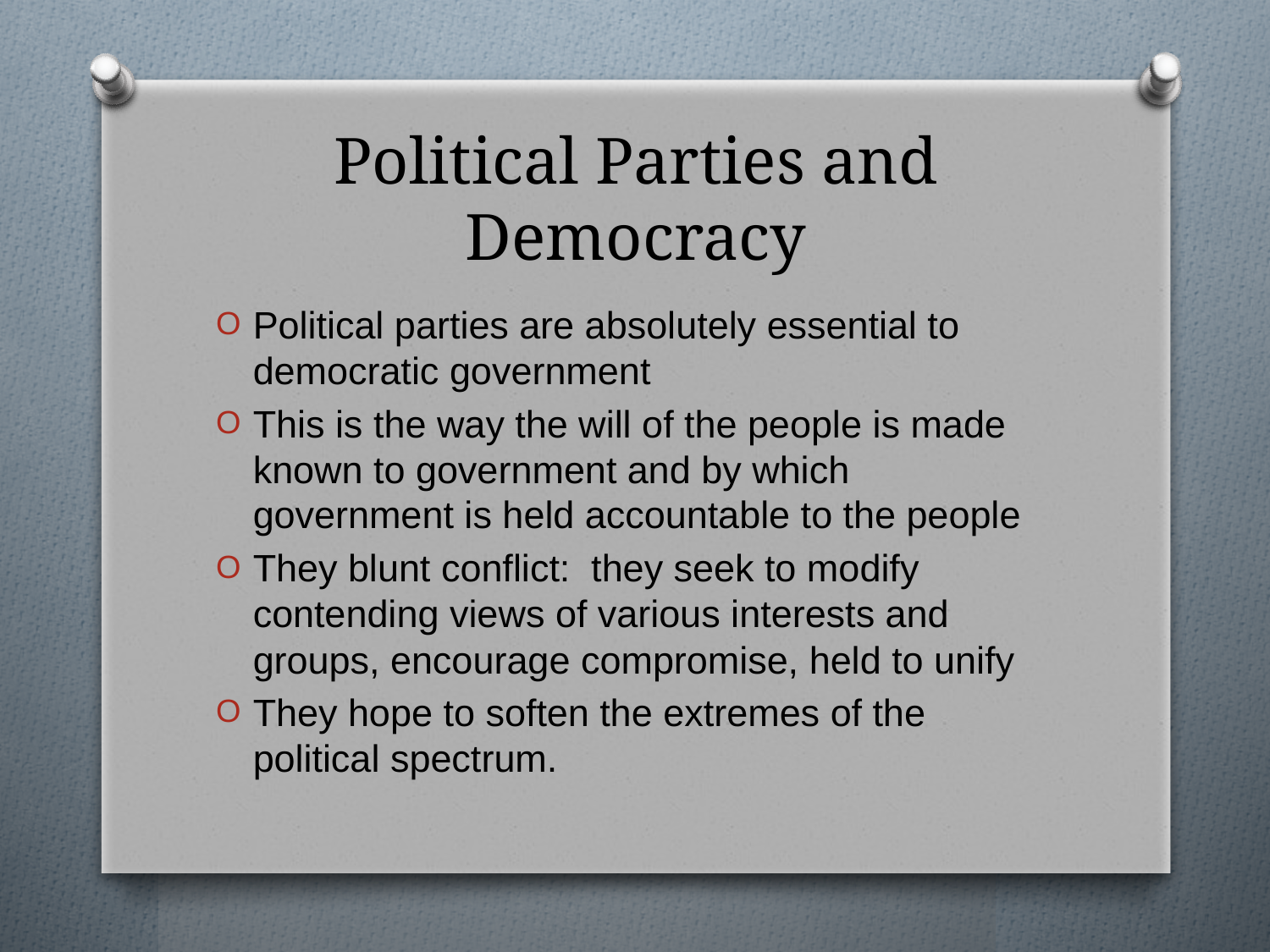

# Political Parties and Democracy
Political parties are absolutely essential to democratic government
This is the way the will of the people is made known to government and by which government is held accountable to the people
They blunt conflict:  they seek to modify contending views of various interests and groups, encourage compromise, held to unify
They hope to soften the extremes of the political spectrum.